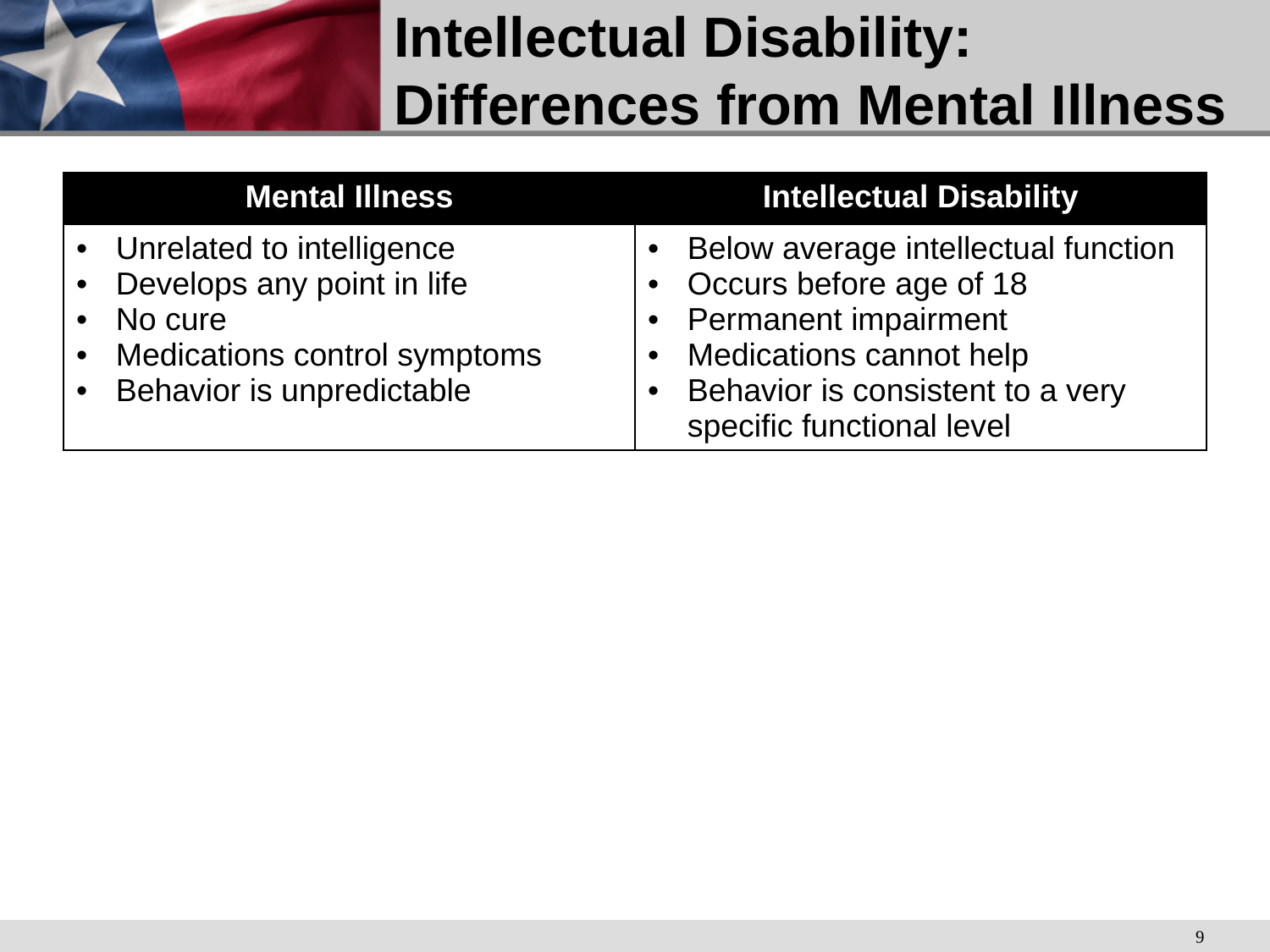

# Intellectual Disability: Differences from Mental Illness
| Mental Illness | Intellectual Disability |
| --- | --- |
| Unrelated to intelligence Develops any point in life No cure Medications control symptoms Behavior is unpredictable | Below average intellectual function Occurs before age of 18 Permanent impairment Medications cannot help Behavior is consistent to a very specific functional level |
9